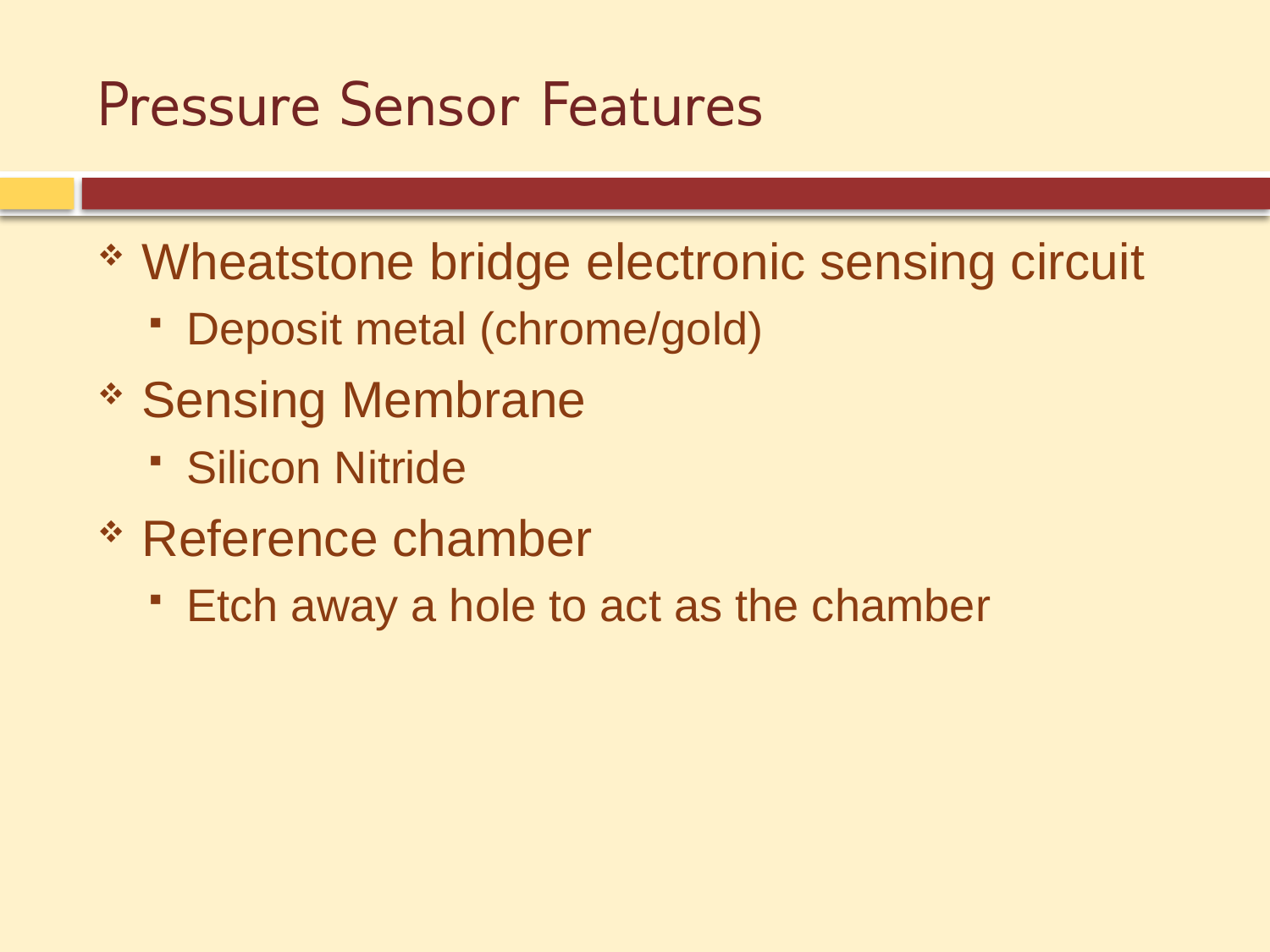

# Pressure Sensor Features
Wheatstone bridge electronic sensing circuit
Deposit metal (chrome/gold)
Sensing Membrane
Silicon Nitride
Reference chamber
Etch away a hole to act as the chamber